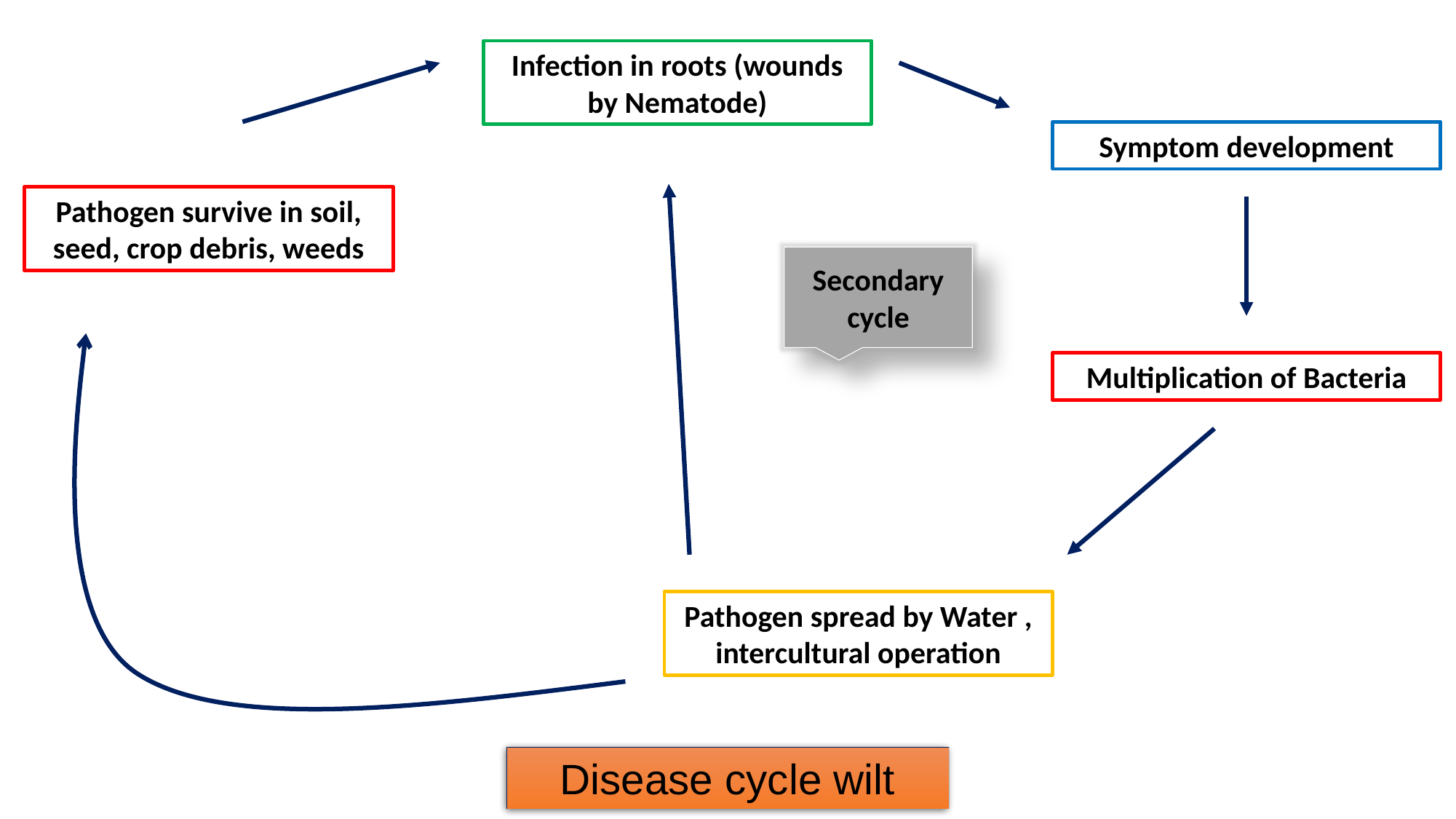

Infection in roots (wounds by Nematode)
Symptom development
Pathogen survive in soil, seed, crop debris, weeds
Secondary cycle

Multiplication of Bacteria
Pathogen spread by Water , intercultural operation
Disease cycle wilt